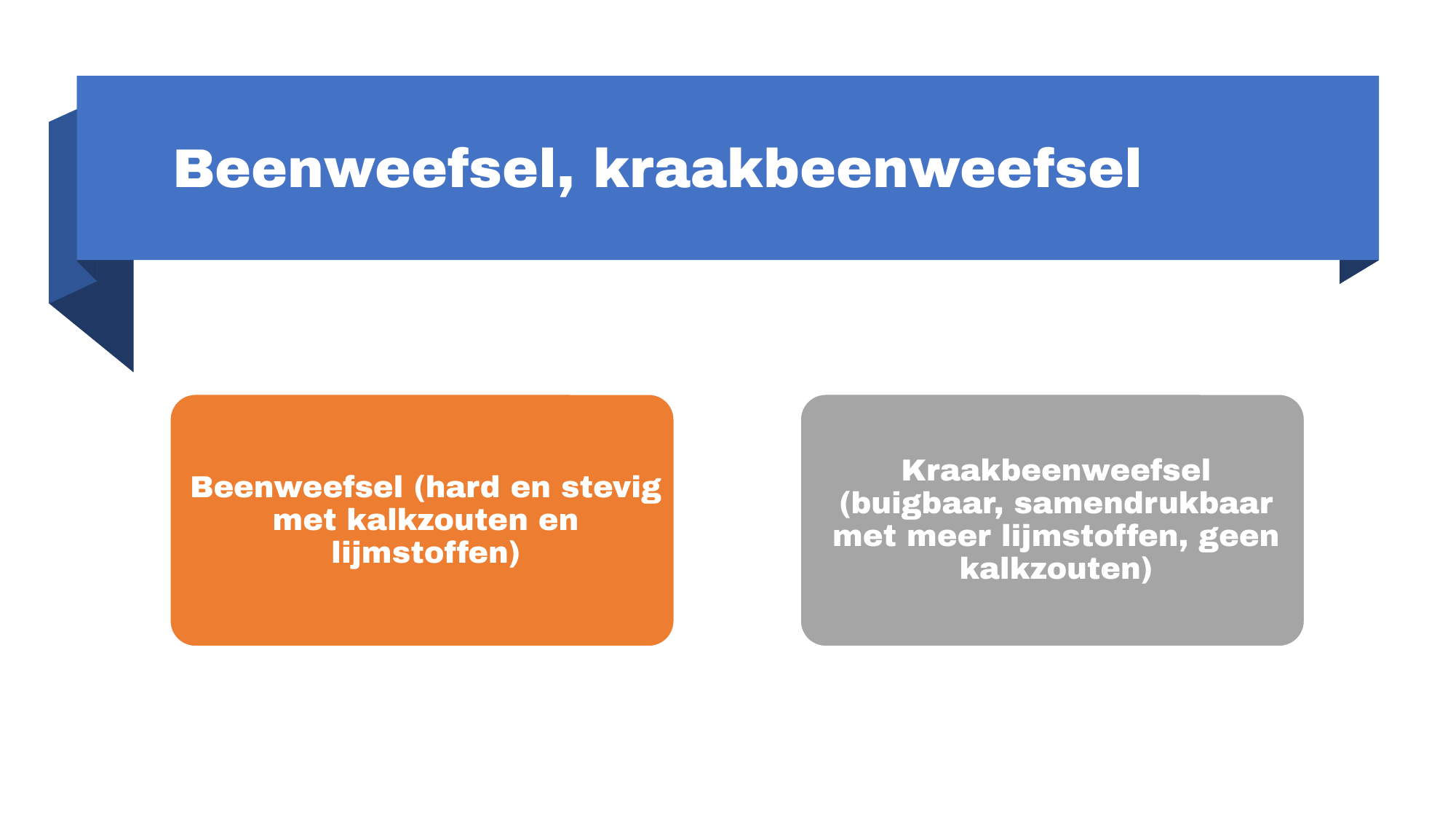

# Beenweefsel, kraakbeenweefsel
Beenweefsel (hard en stevig met kalkzouten en lijmstoffen)
Kraakbeenweefsel (buigbaar, samendrukbaar met meer lijmstoffen, geen kalkzouten)